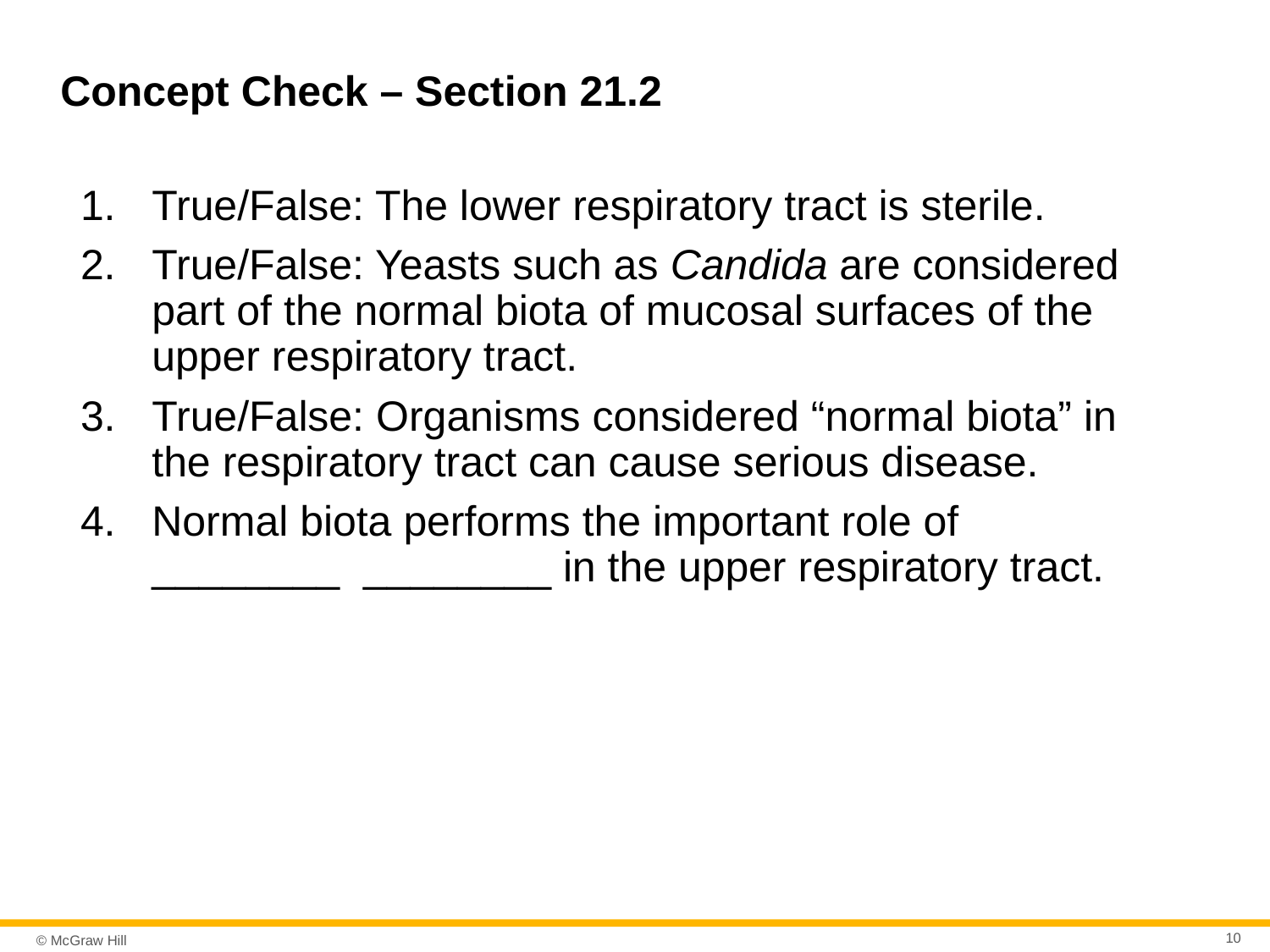

# Concept Check – Section 21.2
True/False: The lower respiratory tract is sterile.
True/False: Yeasts such as Candida are considered part of the normal biota of mucosal surfaces of the upper respiratory tract.
True/False: Organisms considered “normal biota” in the respiratory tract can cause serious disease.
Normal biota performs the important role of ________  ________ in the upper respiratory tract.